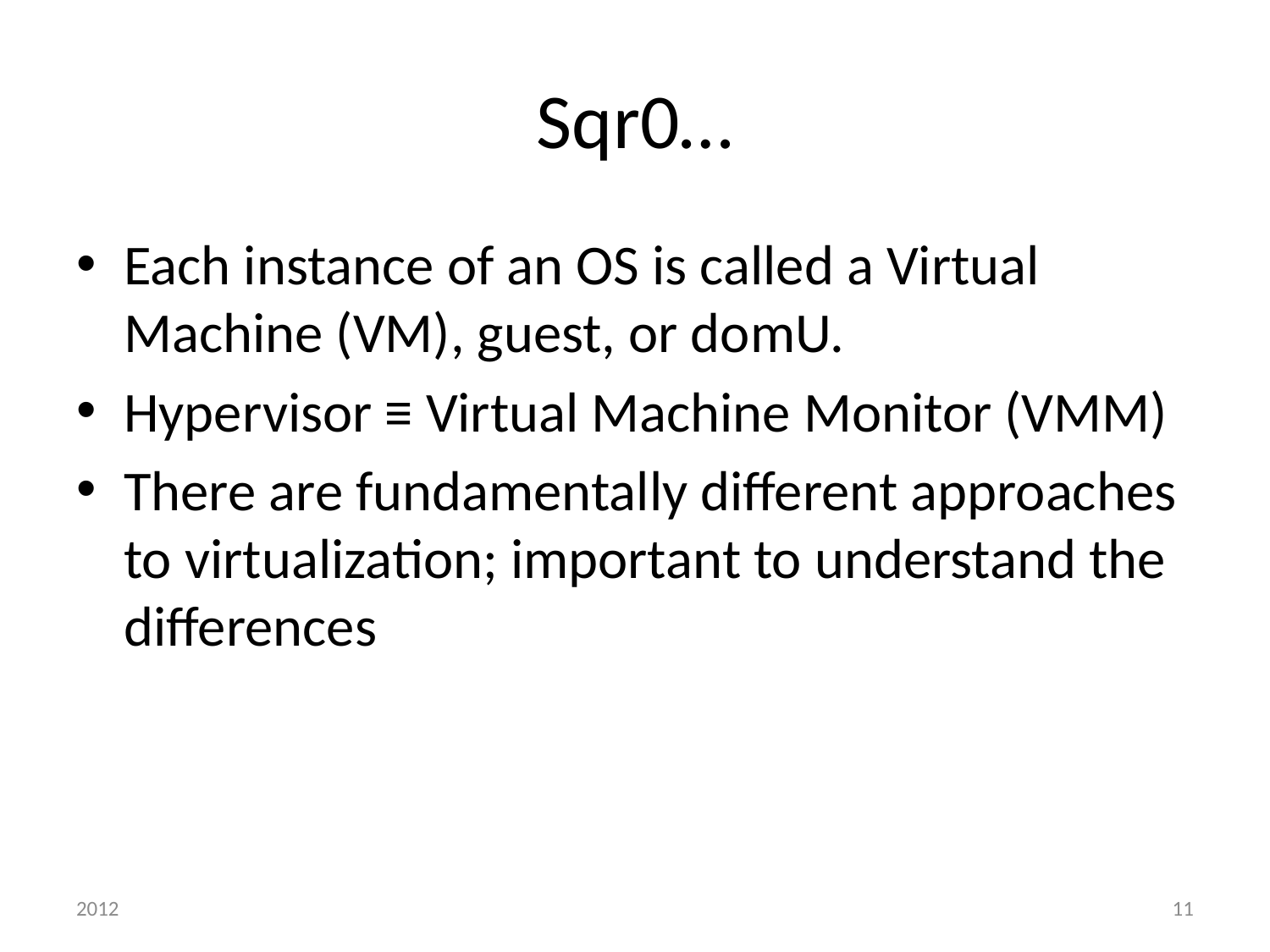

# Sqr0…
Each instance of an OS is called a Virtual Machine (VM), guest, or domU.
Hypervisor ≡ Virtual Machine Monitor (VMM)
There are fundamentally different approaches to virtualization; important to understand the differences
2012

11